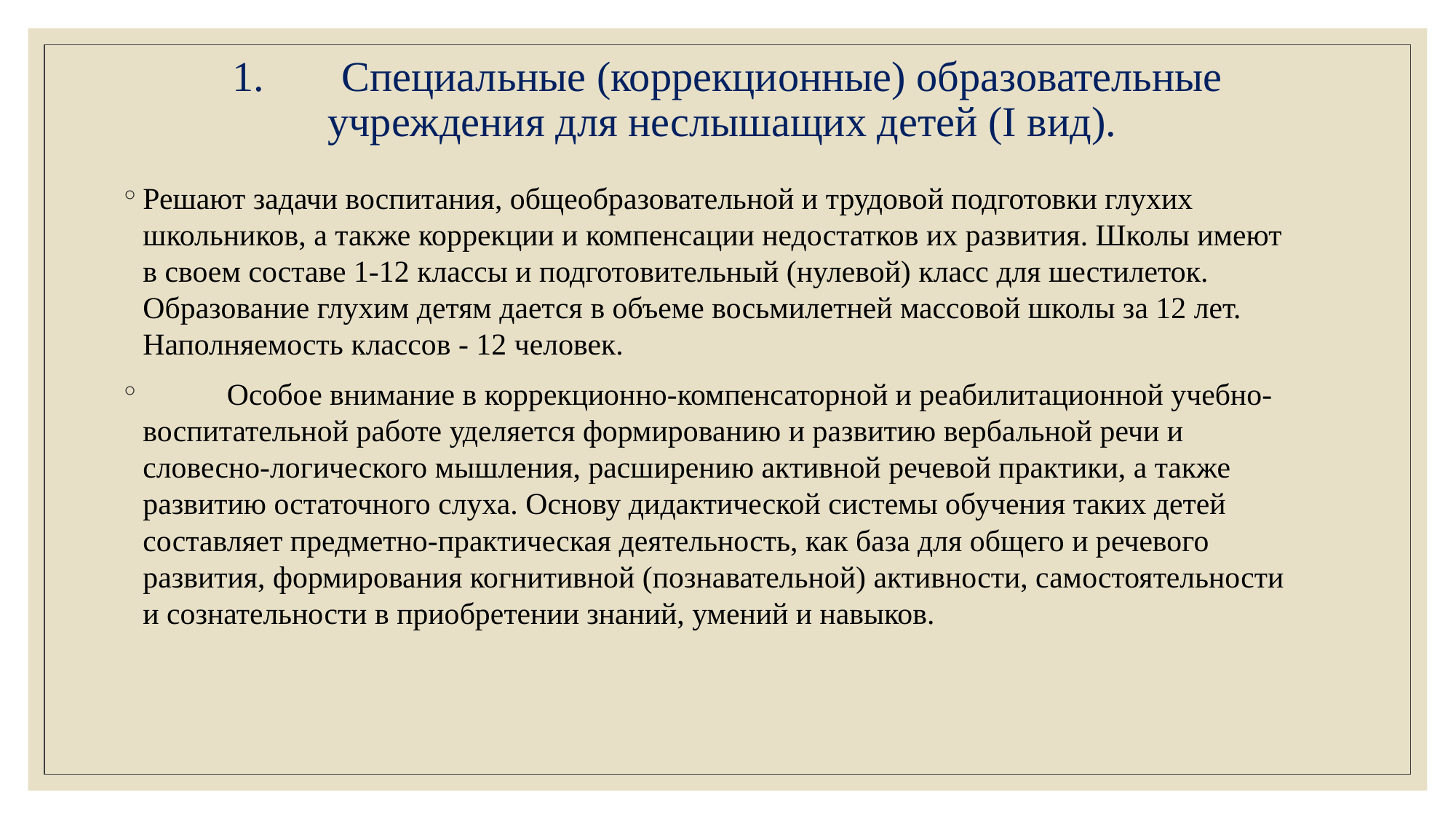

# 1.	Специальные (коррекционные) образовательные учреждения для неслышащих детей (I вид).
Решают задачи воспитания, общеобразовательной и трудовой подготовки глухих школьников, а также коррекции и компенсации недостатков их развития. Школы имеют в своем составе 1-12 классы и подготовительный (нулевой) класс для шестилеток. Образование глухим детям дается в объеме восьмилетней массовой школы за 12 лет. Наполняемость классов - 12 человек.
           Особое внимание в коррекционно-компенсаторной и реабилитационной учебно-воспитательной работе уделяется формированию и развитию вербальной речи и словесно-логического мышления, расширению активной речевой практики, а также развитию остаточного слуха. Основу дидактической системы обучения таких детей составляет предметно-практическая деятельность, как база для общего и речевого развития, формирования когнитивной (познавательной) активности, самостоятельности и сознательности в приобретении знаний, умений и навыков.